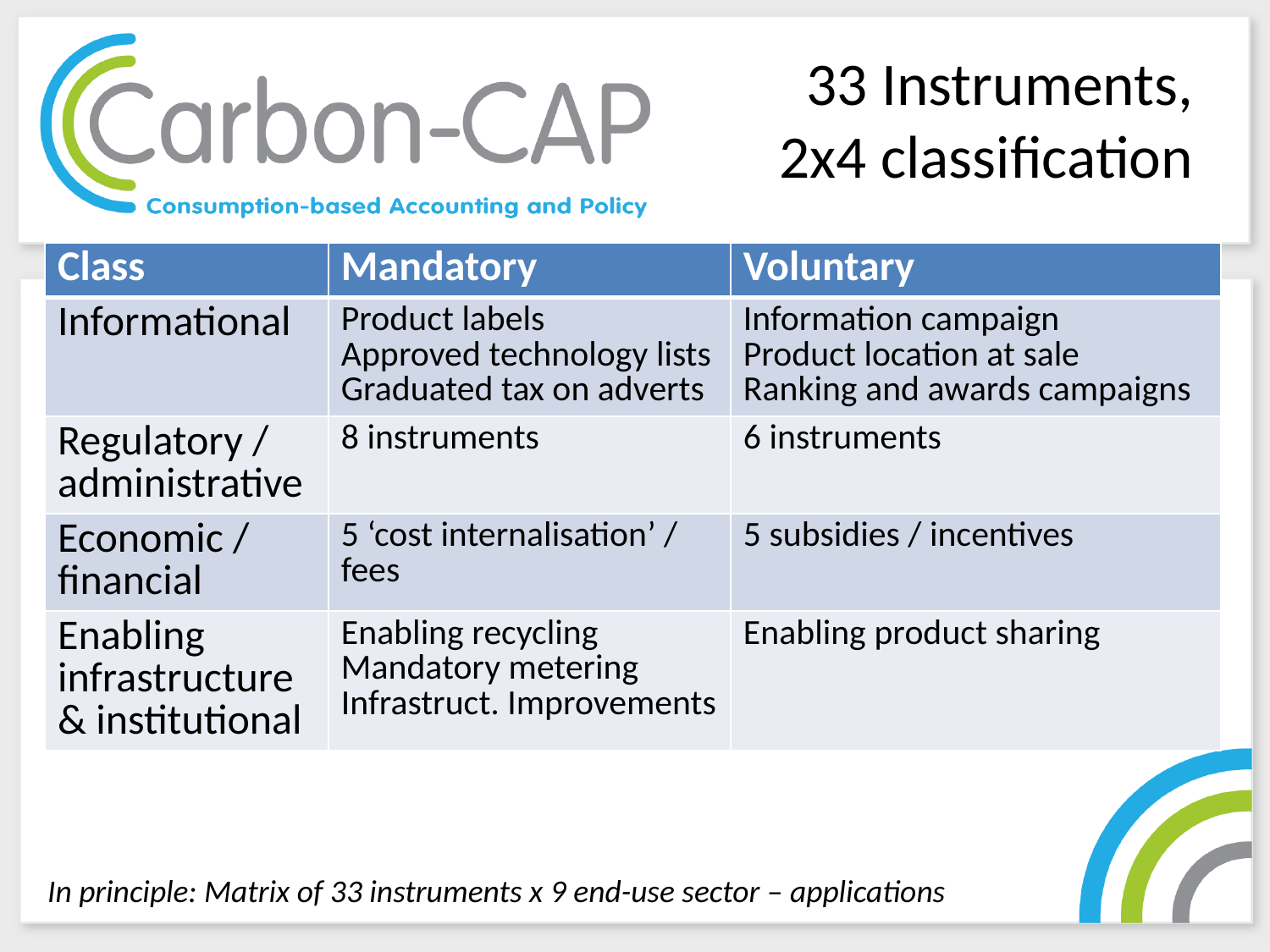

# 33 Instruments, 2x4 classification
| Class | Mandatory | Voluntary |
| --- | --- | --- |
| Informational | Product labels Approved technology lists Graduated tax on adverts | Information campaign Product location at sale Ranking and awards campaigns |
| Regulatory / administrative | 8 instruments | 6 instruments |
| Economic / financial | 5 ‘cost internalisation’ / fees | 5 subsidies / incentives |
| Enabling infrastructure & institutional | Enabling recycling Mandatory metering Infrastruct. Improvements | Enabling product sharing |
In principle: Matrix of 33 instruments x 9 end-use sector – applications